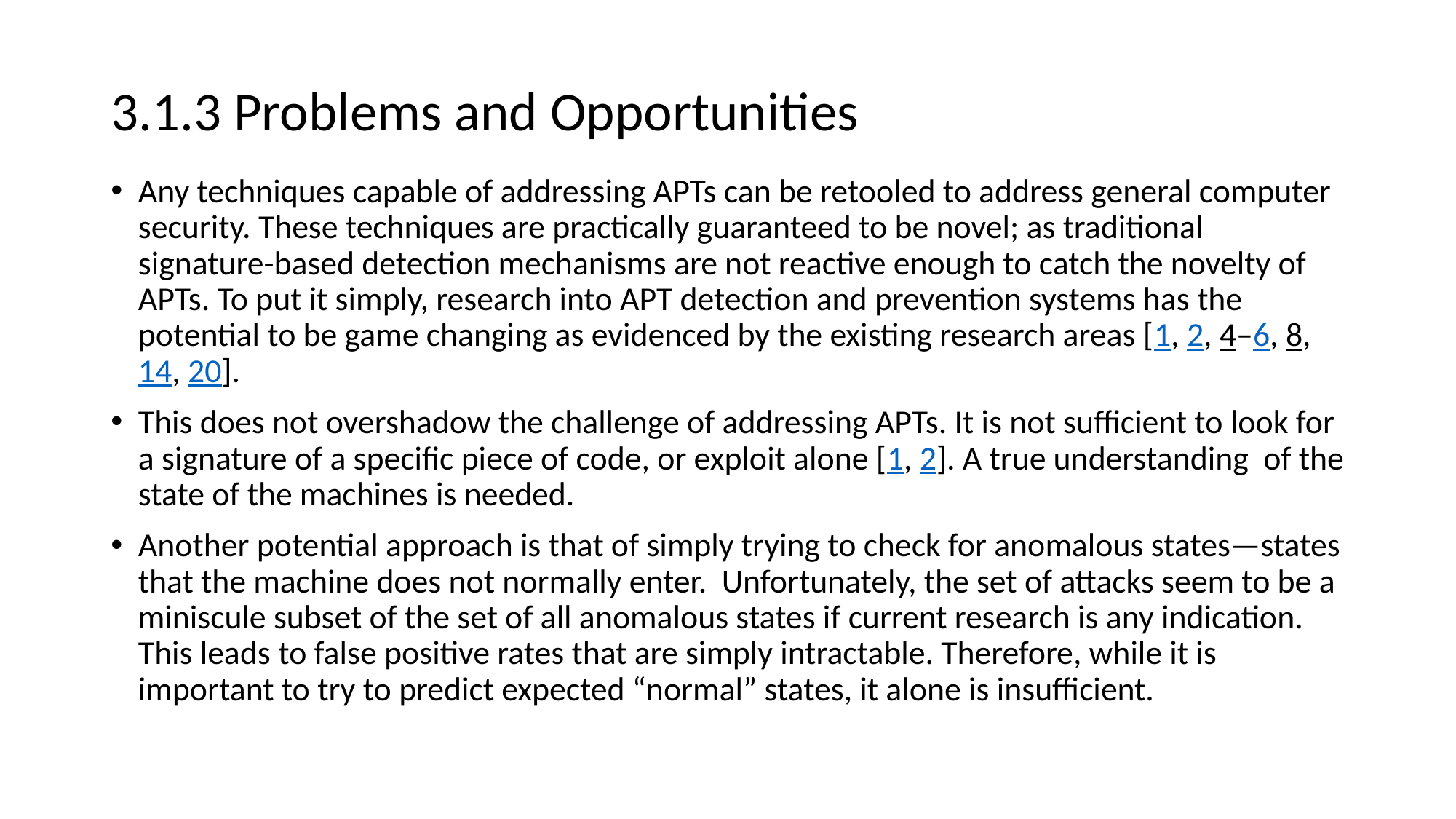

# 3.1.3 Problems and Opportunities
Any techniques capable of addressing APTs can be retooled to address general computer security. These techniques are practically guaranteed to be novel; as traditional signature-based detection mechanisms are not reactive enough to catch the novelty of APTs. To put it simply, research into APT detection and prevention systems has the potential to be game changing as evidenced by the existing research areas [1, 2, 4–6, 8, 14, 20].
This does not overshadow the challenge of addressing APTs. It is not sufficient to look for a signature of a specific piece of code, or exploit alone [1, 2]. A true understanding  of the state of the machines is needed.
Another potential approach is that of simply trying to check for anomalous states—states that the machine does not normally enter.  Unfortunately, the set of attacks seem to be a miniscule subset of the set of all anomalous states if current research is any indication. This leads to false positive rates that are simply intractable. Therefore, while it is important to try to predict expected “normal” states, it alone is insufficient.